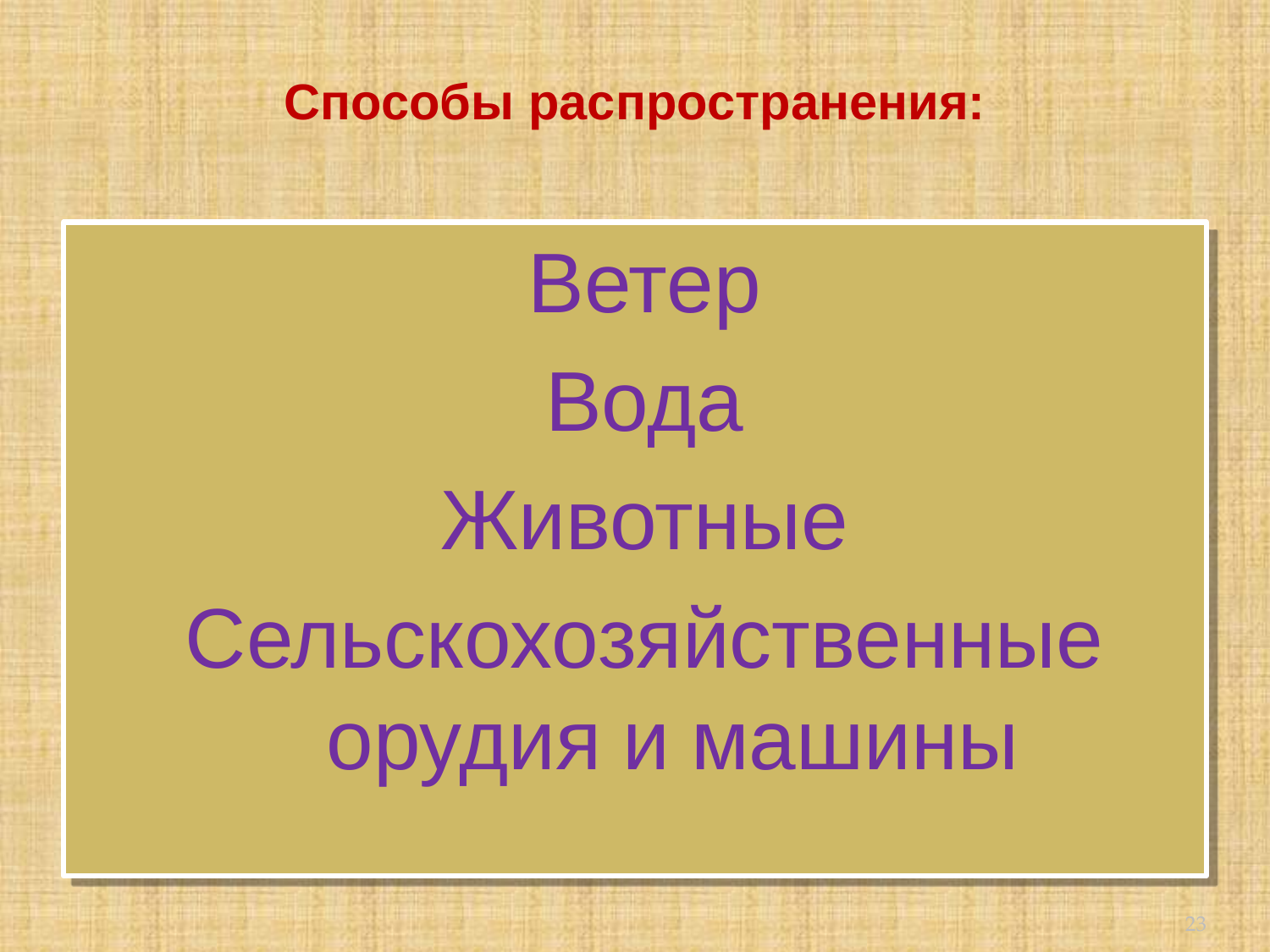

Способы распространения:
Ветер
Вода
Животные
Сельскохозяйственные орудия и машины
23